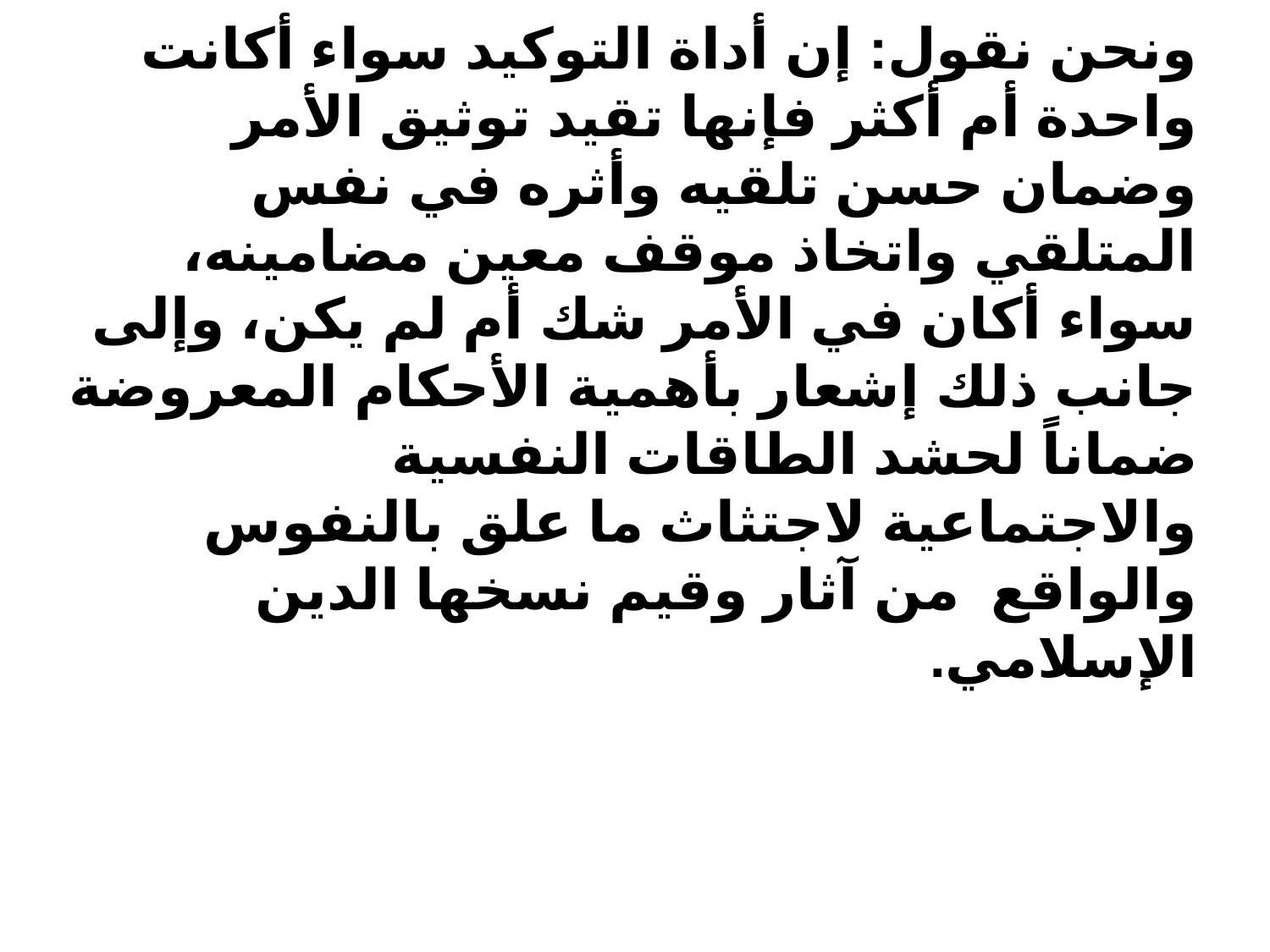

ونحن نقول: إن أداة التوكيد سواء أكانت واحدة أم أكثر فإنها تقيد توثيق الأمر وضمان حسن تلقيه وأثره في نفس المتلقي واتخاذ موقف معين مضامينه، سواء أكان في الأمر شك أم لم يكن، وإلى جانب ذلك إشعار بأهمية الأحكام المعروضة ضماناً لحشد الطاقات النفسية والاجتماعية لاجتثاث ما علق بالنفوس والواقع  من آثار وقيم نسخها الدين الإسلامي.